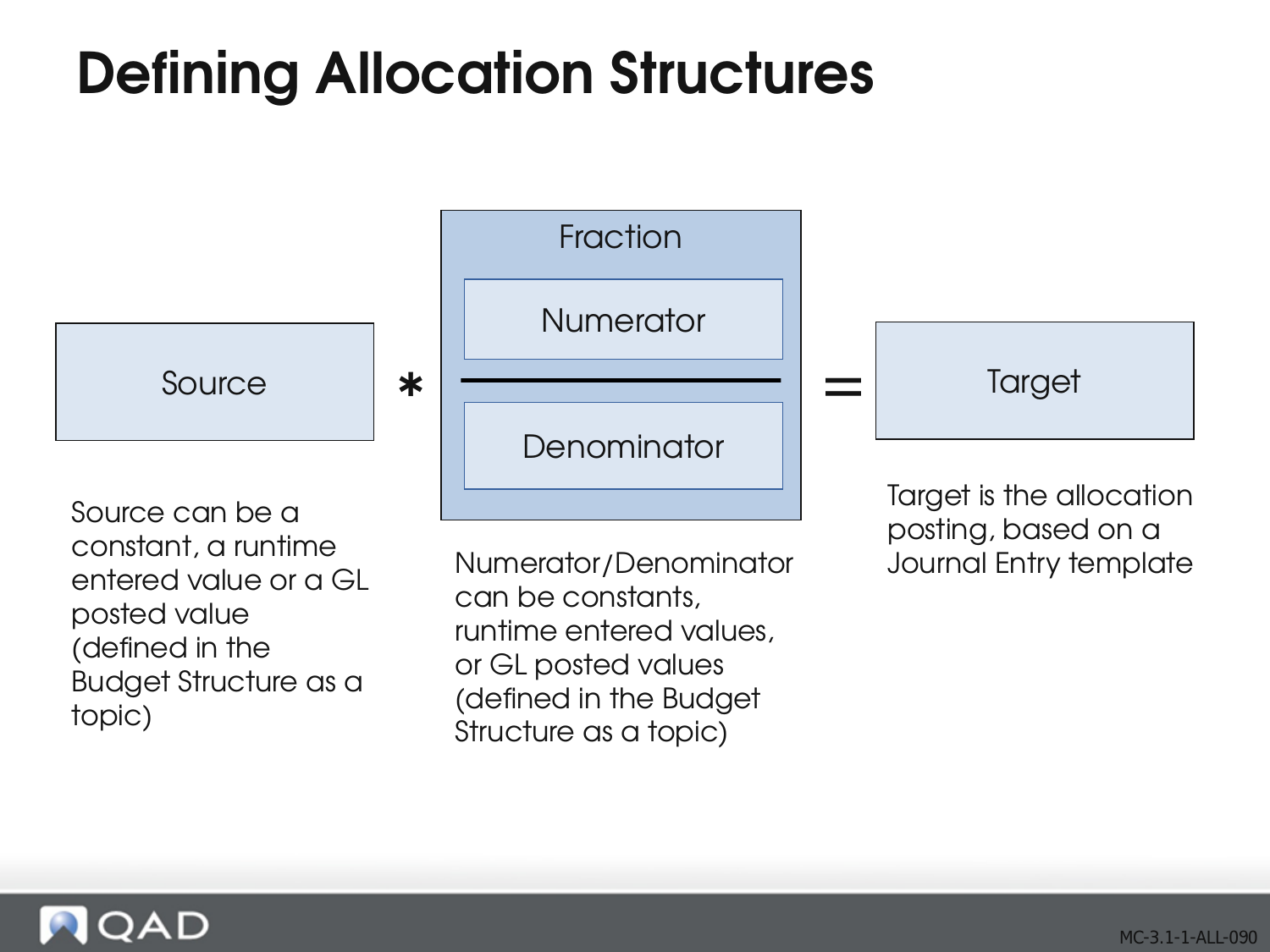

Defining Allocation Structures
Fraction
Numerator
Target
Source
=
*

Denominator
Target is the allocation posting, based on a
Journal Entry template
Source can be a constant, a runtime entered value or a GL posted value (defined in the Budget Structure as a topic)
Numerator/Denominator can be constants, runtime entered values, or GL posted values (defined in the Budget Structure as a topic)
MC-3.1-1-ALL-090